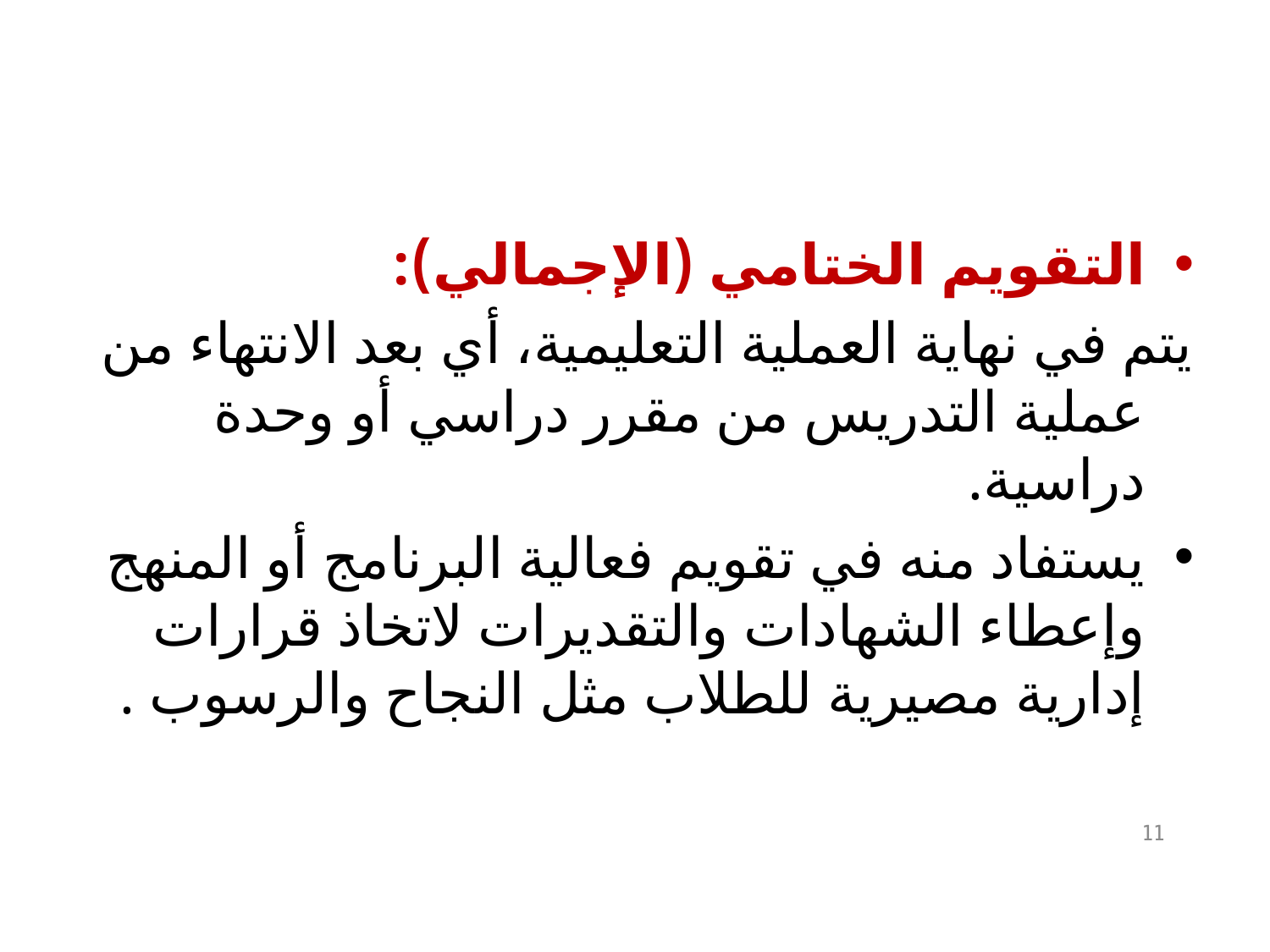

التقويم الختامي (الإجمالي):
يتم في نهاية العملية التعليمية، أي بعد الانتهاء من عملية التدريس من مقرر دراسي أو وحدة دراسية.
يستفاد منه في تقويم فعالية البرنامج أو المنهج وإعطاء الشهادات والتقديرات لاتخاذ قرارات إدارية مصيرية للطلاب مثل النجاح والرسوب .

11